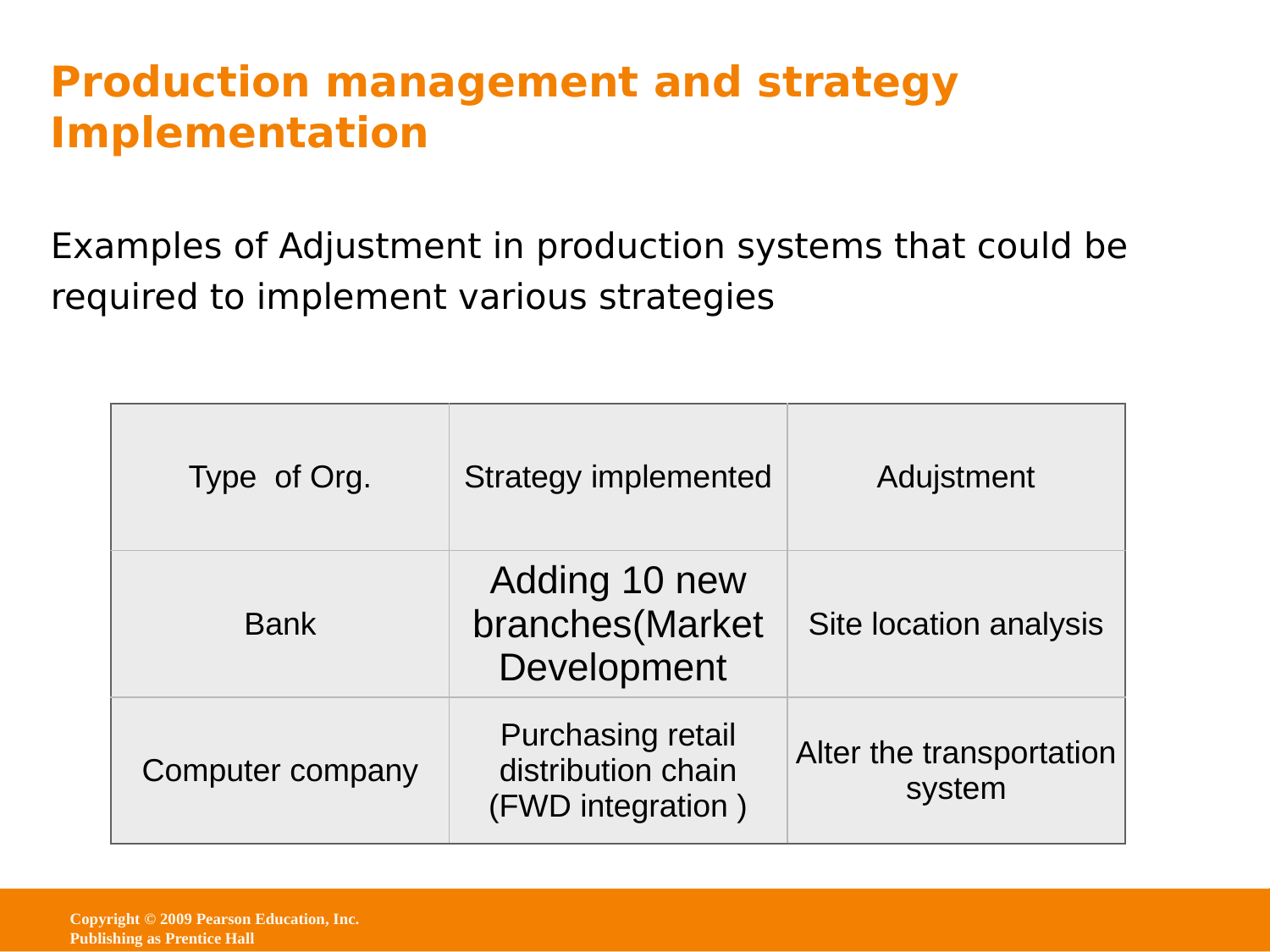

# Production management and strategy Implementation
Examples of Adjustment in production systems that could be  required to implement various strategies
| Type of Org. | Strategy implemented | Adujstment |
| --- | --- | --- |
| Bank | Adding 10 new branches(Market Development | Site location analysis |
| Computer company | Purchasing retail distribution chain (FWD integration ) | Alter the transportation system |